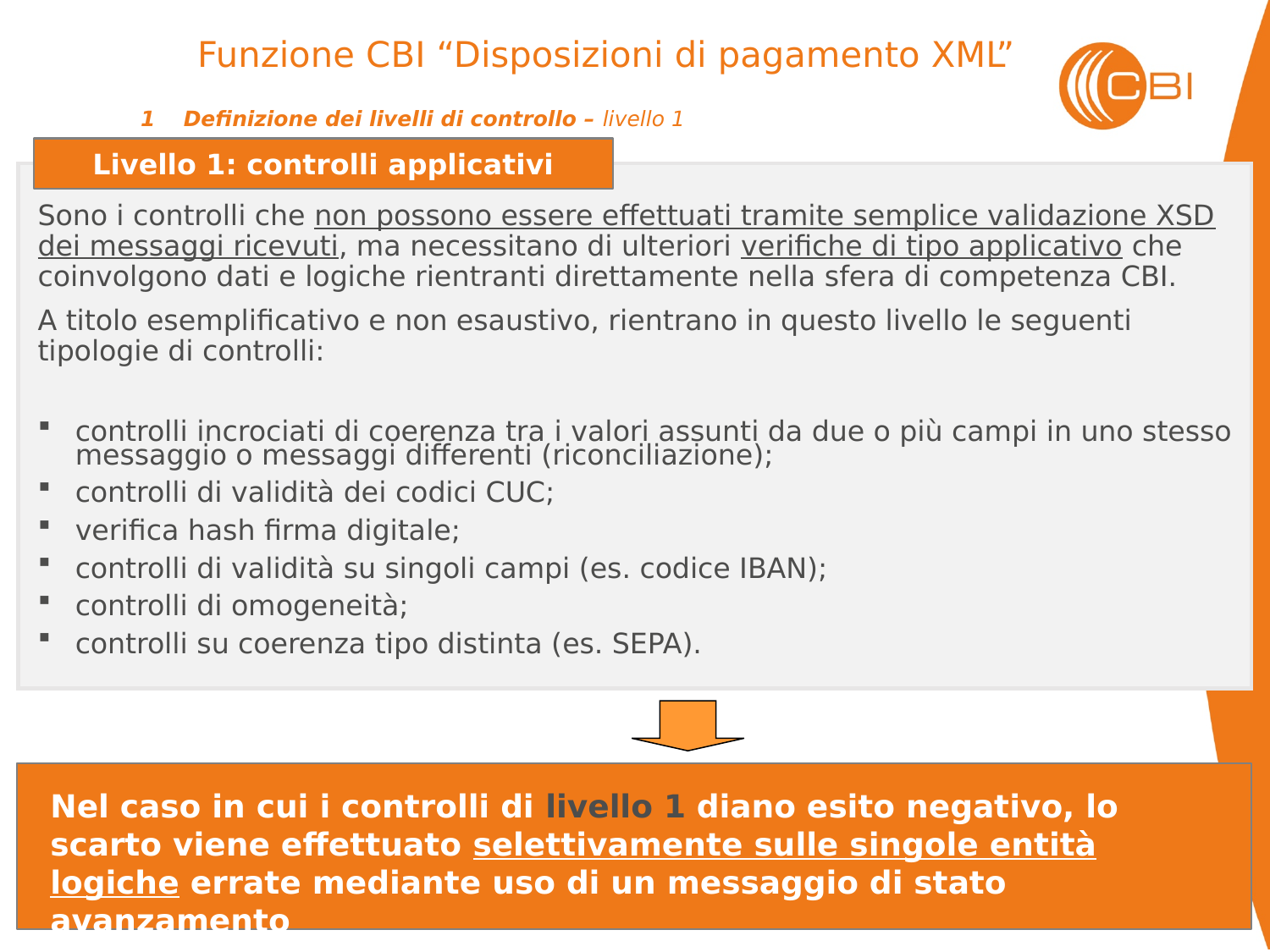

Funzione CBI “Disposizioni di pagamento XML”
1	Definizione dei livelli di controllo – livello 1
Livello 1: controlli applicativi

Sono i controlli che non possono essere effettuati tramite semplice validazione XSD dei messaggi ricevuti, ma necessitano di ulteriori verifiche di tipo applicativo che coinvolgono dati e logiche rientranti direttamente nella sfera di competenza CBI.
A titolo esemplificativo e non esaustivo, rientrano in questo livello le seguenti tipologie di controlli:
controlli incrociati di coerenza tra i valori assunti da due o più campi in uno stesso messaggio o messaggi differenti (riconciliazione);
controlli di validità dei codici CUC;
verifica hash firma digitale;
controlli di validità su singoli campi (es. codice IBAN);
controlli di omogeneità;
controlli su coerenza tipo distinta (es. SEPA).

Nel caso in cui i controlli di livello 1 diano esito negativo, lo scarto viene effettuato selettivamente sulle singole entità logiche errate mediante uso di un messaggio di stato avanzamento